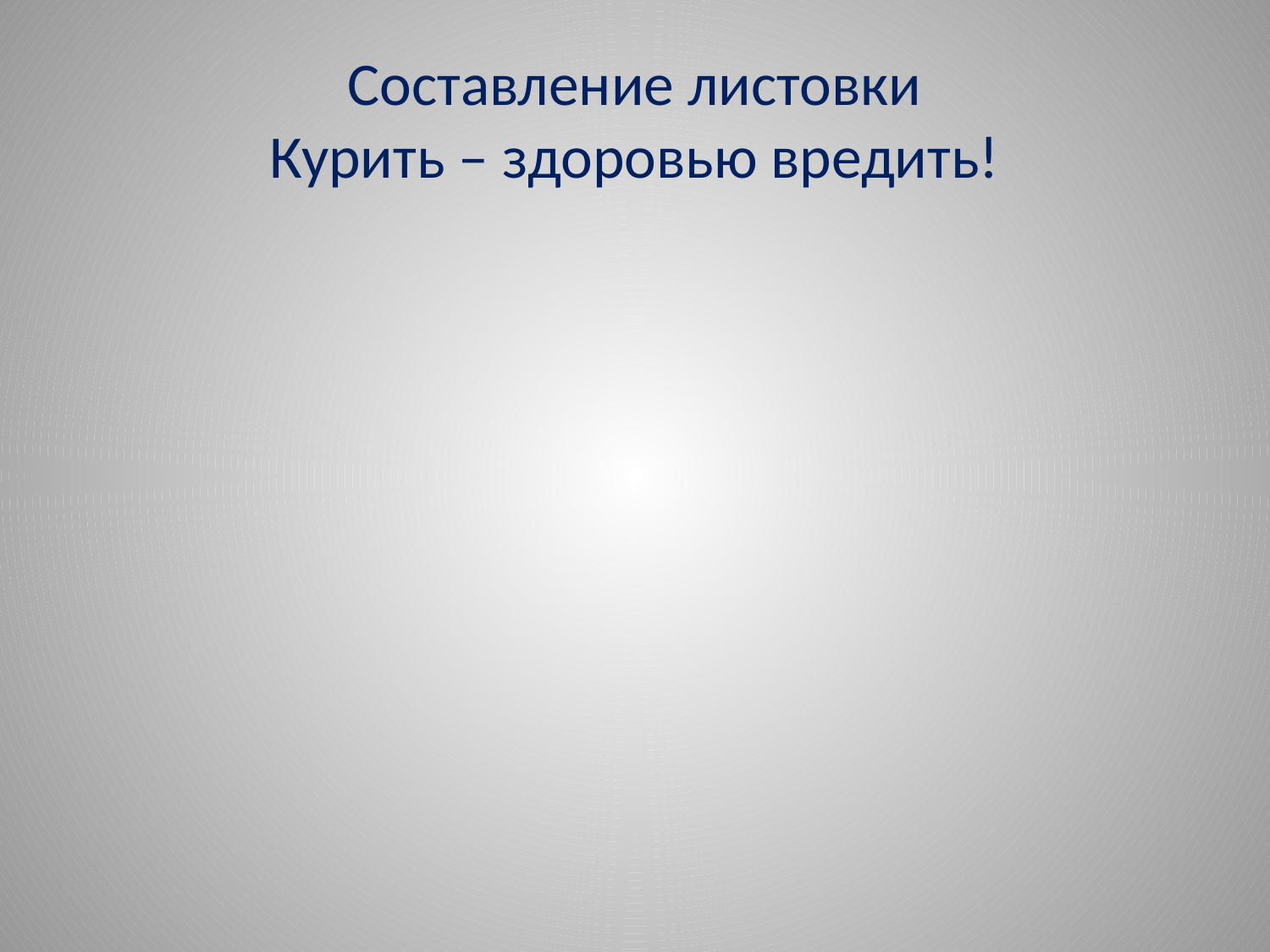

# Составление листовки Курить – здоровью вредить!